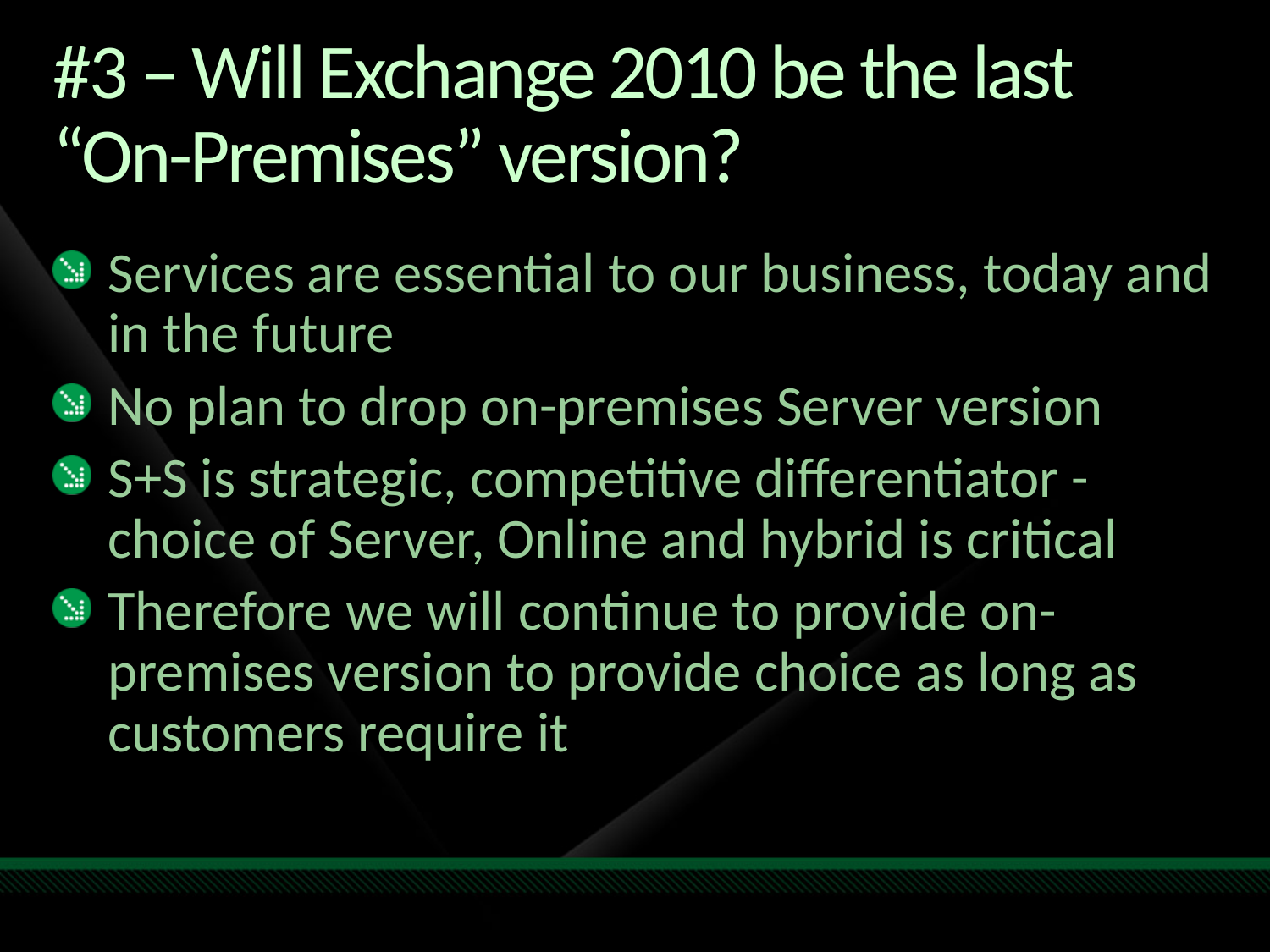

# #3 – Will Exchange 2010 be the last “On-Premises” version?
Services are essential to our business, today and in the future
No plan to drop on-premises Server version
S+S is strategic, competitive differentiator -  choice of Server, Online and hybrid is critical
Therefore we will continue to provide on-premises version to provide choice as long as customers require it